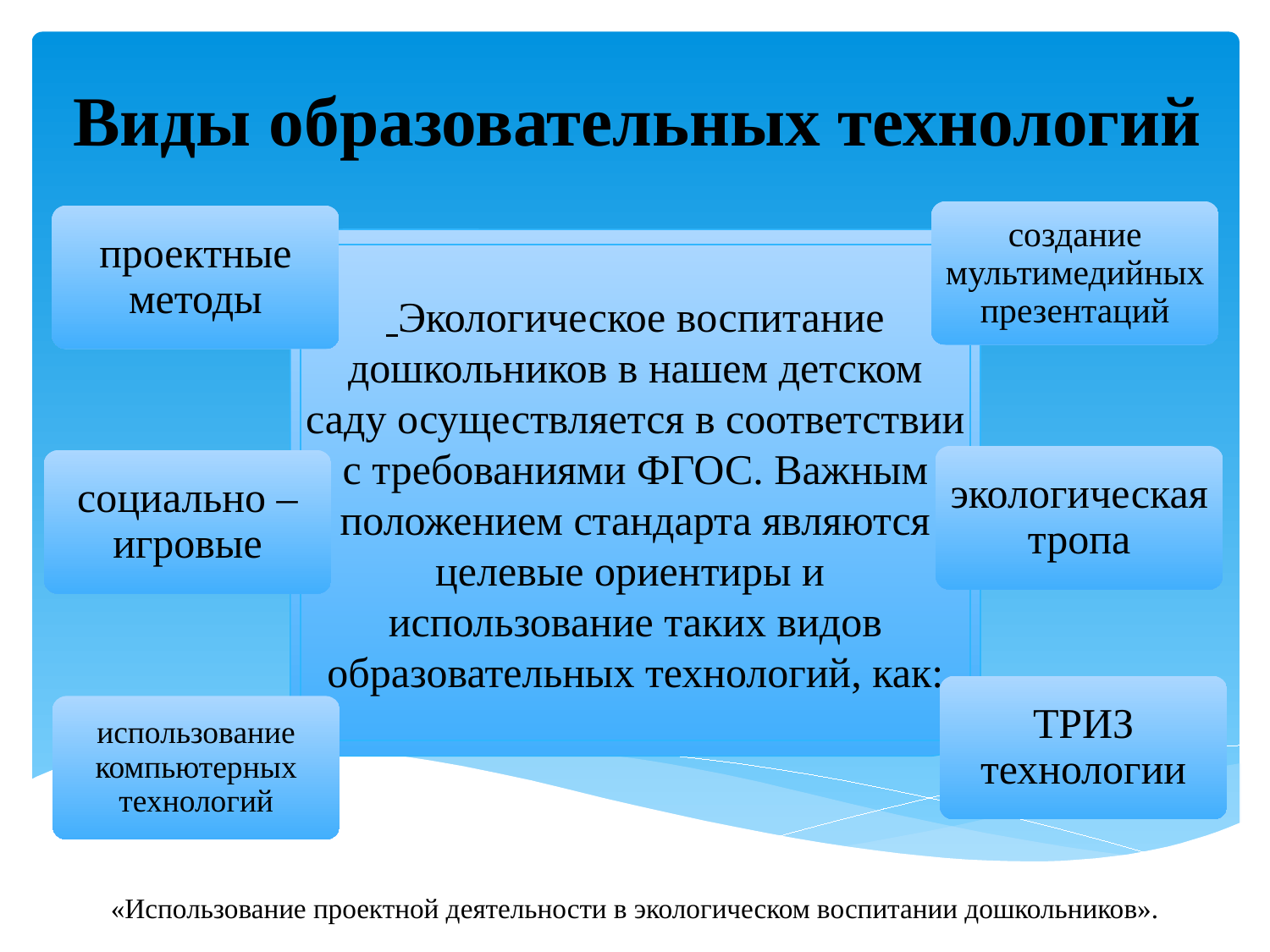

Виды образовательных технологий
#

создание мультимедийных презентаций

проектные методы

 Экологическое воспитание дошкольников в нашем детском саду осуществляется в соответствии с требованиями ФГОС. Важным положением стандарта являются целевые ориентиры и  использование таких видов образовательных технологий, как:

экологическая тропа

социально – игровые

ТРИЗ технологии

использование компьютерных технологий
«Использование проектной деятельности в экологическом воспитании дошкольников».